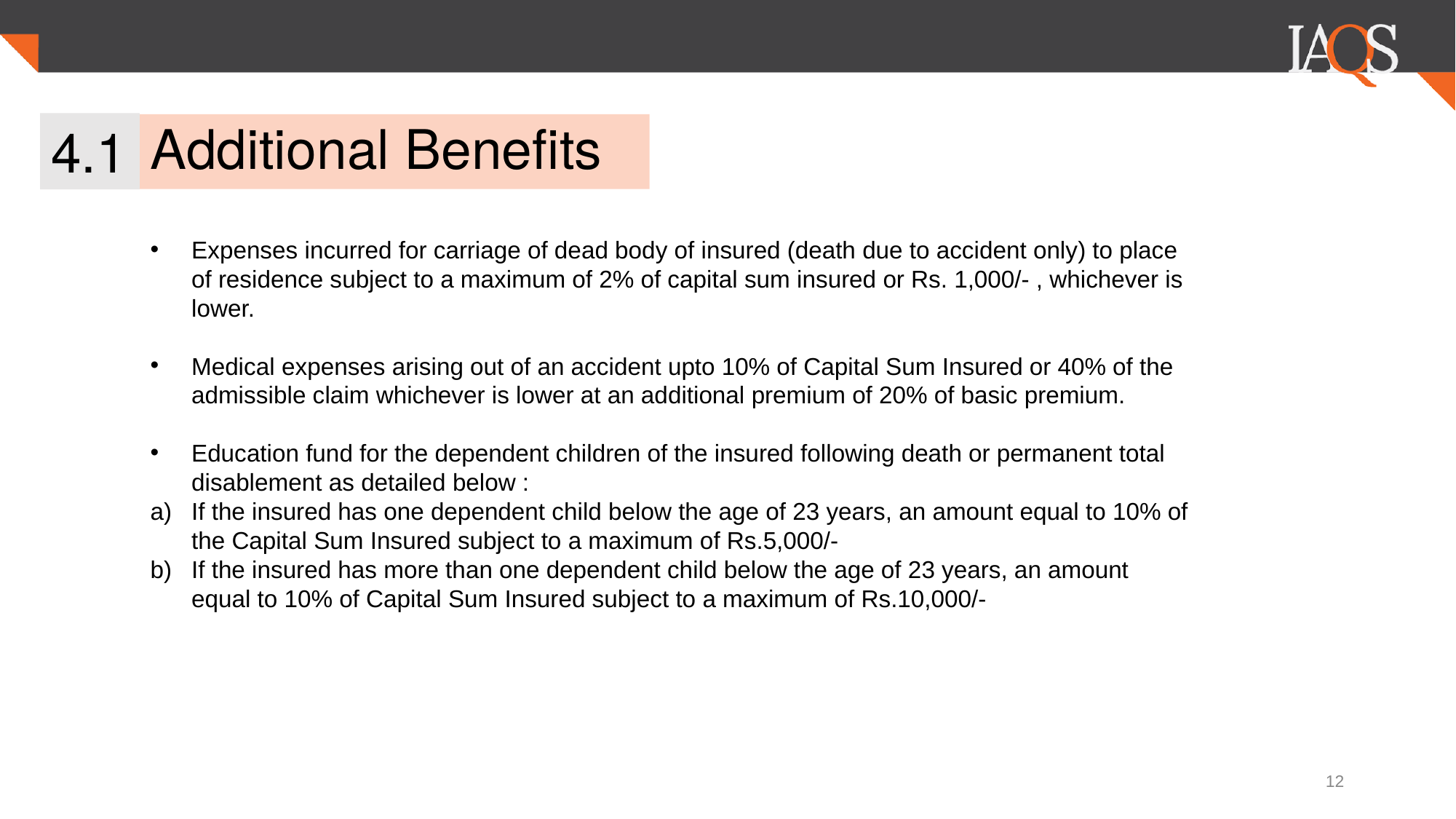

4.1
# Additional Benefits
Expenses incurred for carriage of dead body of insured (death due to accident only) to place of residence subject to a maximum of 2% of capital sum insured or Rs. 1,000/- , whichever is lower.

Medical expenses arising out of an accident upto 10% of Capital Sum Insured or 40% of the admissible claim whichever is lower at an additional premium of 20% of basic premium.

Education fund for the dependent children of the insured following death or permanent total disablement as detailed below :
If the insured has one dependent child below the age of 23 years, an amount equal to 10% of the Capital Sum Insured subject to a maximum of Rs.5,000/-
If the insured has more than one dependent child below the age of 23 years, an amount equal to 10% of Capital Sum Insured subject to a maximum of Rs.10,000/-
12